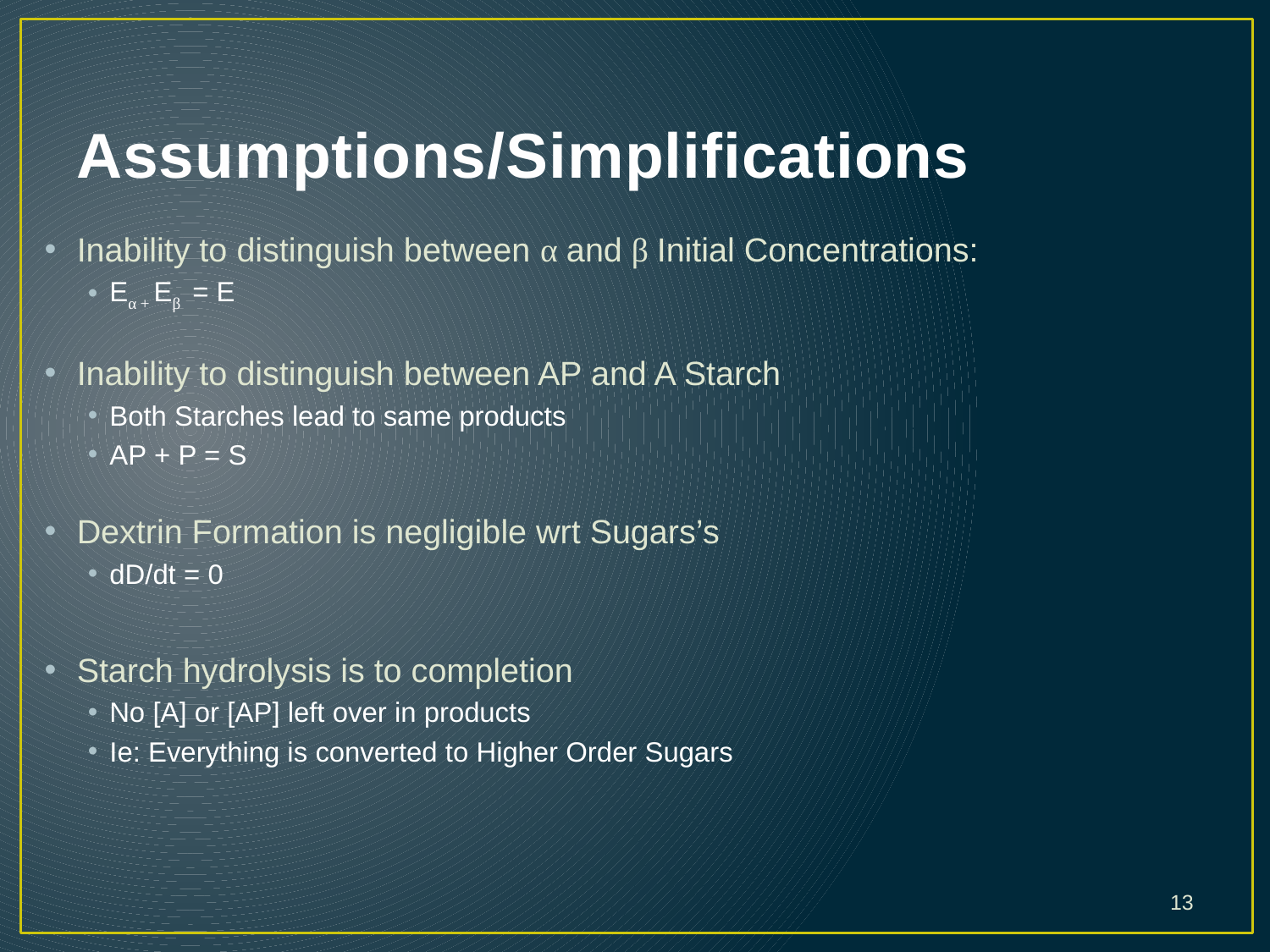

# Assumptions/Simplifications
Inability to distinguish between α and β Initial Concentrations:
Eα + Eβ  = E
Inability to distinguish between AP and A Starch
Both Starches lead to same products
AP + P = S
Dextrin Formation is negligible wrt Sugars’s
dD/dt = 0

Starch hydrolysis is to completion
No [A] or [AP] left over in products
Ie: Everything is converted to Higher Order Sugars

13